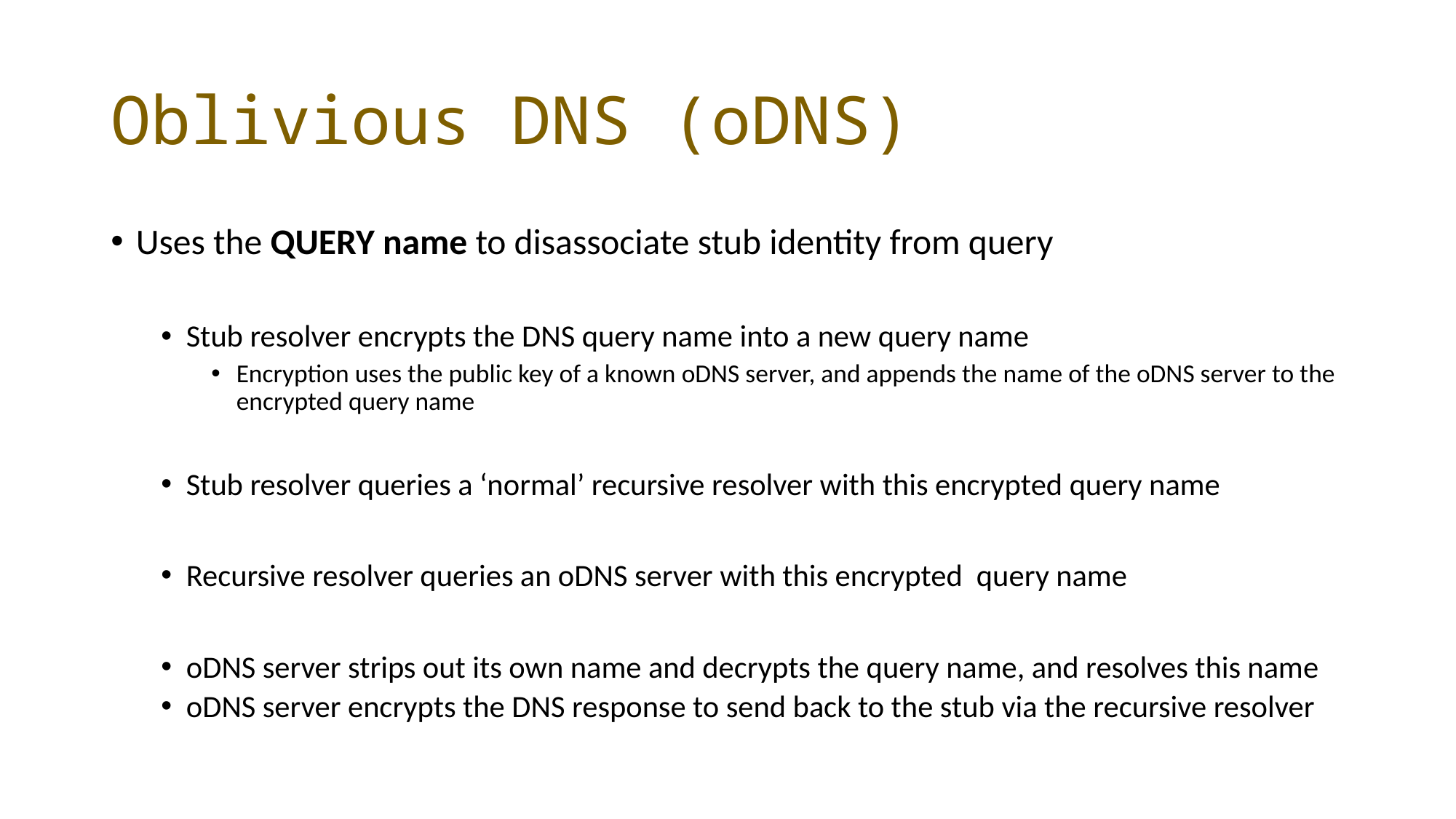

# Oblivious DNS (oDNS)
Uses the QUERY name to disassociate stub identity from query

Stub resolver encrypts the DNS query name into a new query name
Encryption uses the public key of a known oDNS server, and appends the name of the oDNS server to the encrypted query name

Stub resolver queries a ‘normal’ recursive resolver with this encrypted query name

Recursive resolver queries an oDNS server with this encrypted  query name

oDNS server strips out its own name and decrypts the query name, and resolves this name
oDNS server encrypts the DNS response to send back to the stub via the recursive resolver